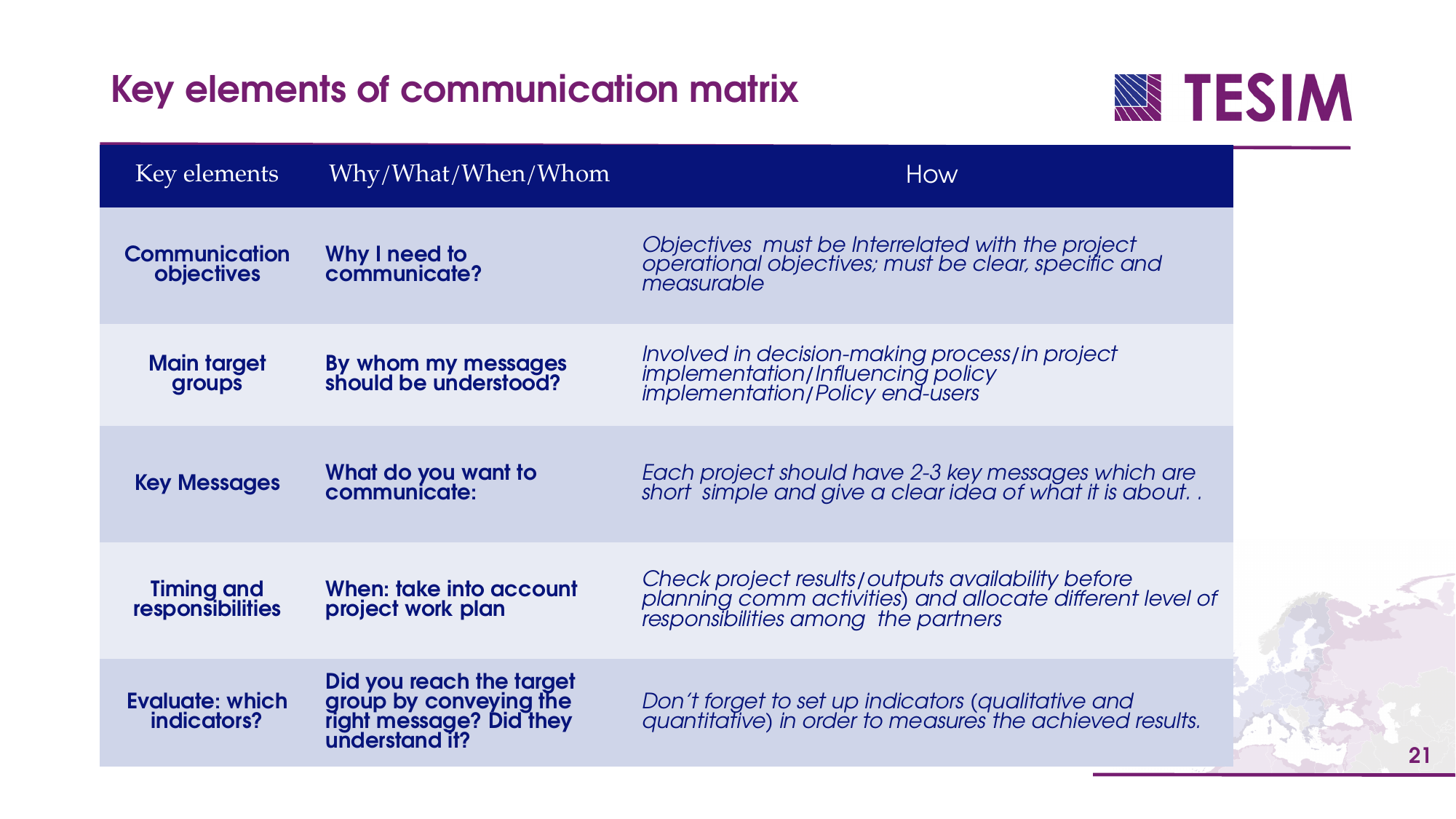

Key elements of communication matrix
| Key elements | Why/What/When/Whom | How |
| --- | --- | --- |
| Communication objectives | Why I need to communicate? | Objectives must be Interrelated with the project operational objectives; must be clear, specific and measurable |
| Main target groups | By whom my messages should be understood? | Involved in decision-making process/in project implementation/Influencing policy implementation/Policy end-users |
| Key Messages | What do you want to communicate: | Each project should have 2-3 key messages which are short simple and give a clear idea of what it is about. . |
| Timing and responsibilities | When: take into account project work plan | Check project results/outputs availability before planning comm activities) and allocate different level of responsibilities among the partners |
| Evaluate: which indicators? | Did you reach the target group by conveying the right message? Did they understand it? | Don’t forget to set up indicators (qualitative and quantitative) in order to measures the achieved results. |